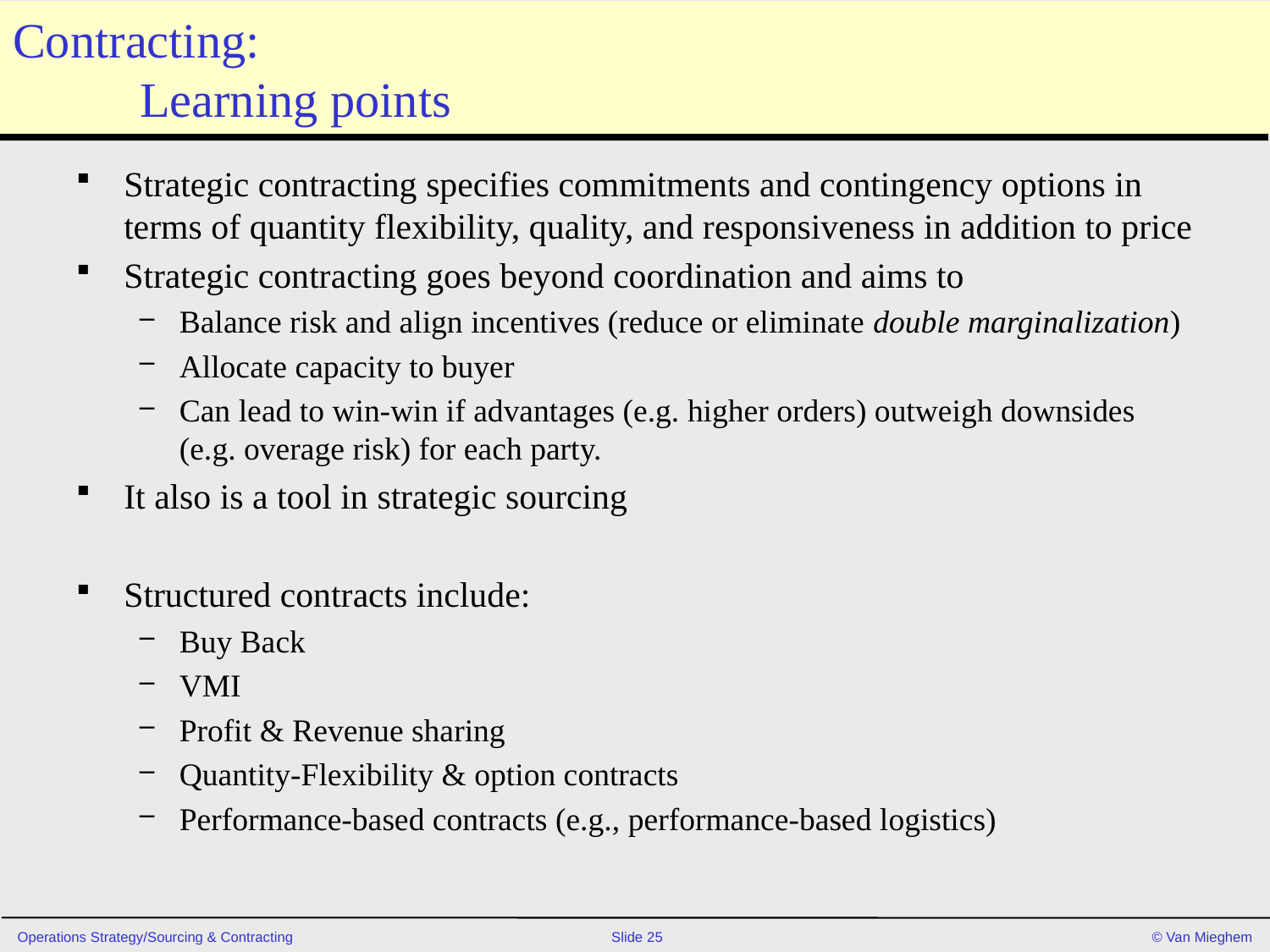

# Contracting: Learning points
Strategic contracting specifies commitments and contingency options in terms of quantity flexibility, quality, and responsiveness in addition to price
Strategic contracting goes beyond coordination and aims to
Balance risk and align incentives (reduce or eliminate double marginalization)
Allocate capacity to buyer
Can lead to win-win if advantages (e.g. higher orders) outweigh downsides (e.g. overage risk) for each party.
It also is a tool in strategic sourcing

Structured contracts include:
Buy Back
VMI
Profit & Revenue sharing
Quantity-Flexibility & option contracts
Performance-based contracts (e.g., performance-based logistics)